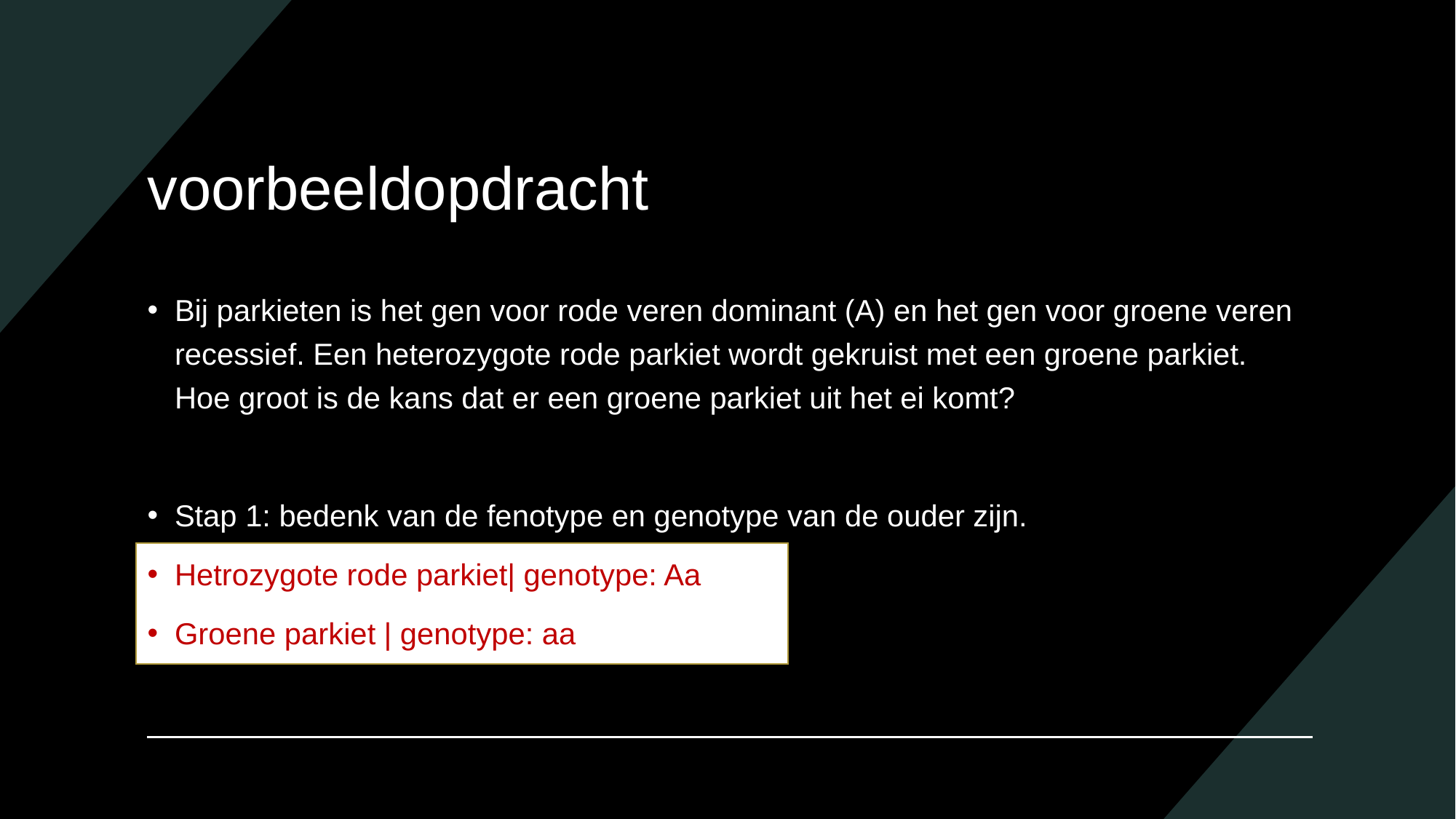

# voorbeeldopdracht
Bij parkieten is het gen voor rode veren dominant (A) en het gen voor groene veren recessief. Een heterozygote rode parkiet wordt gekruist met een groene parkiet. Hoe groot is de kans dat er een groene parkiet uit het ei komt?

Stap 1: bedenk van de fenotype en genotype van de ouder zijn.
Hetrozygote rode parkiet| genotype: Aa
Groene parkiet | genotype: aa